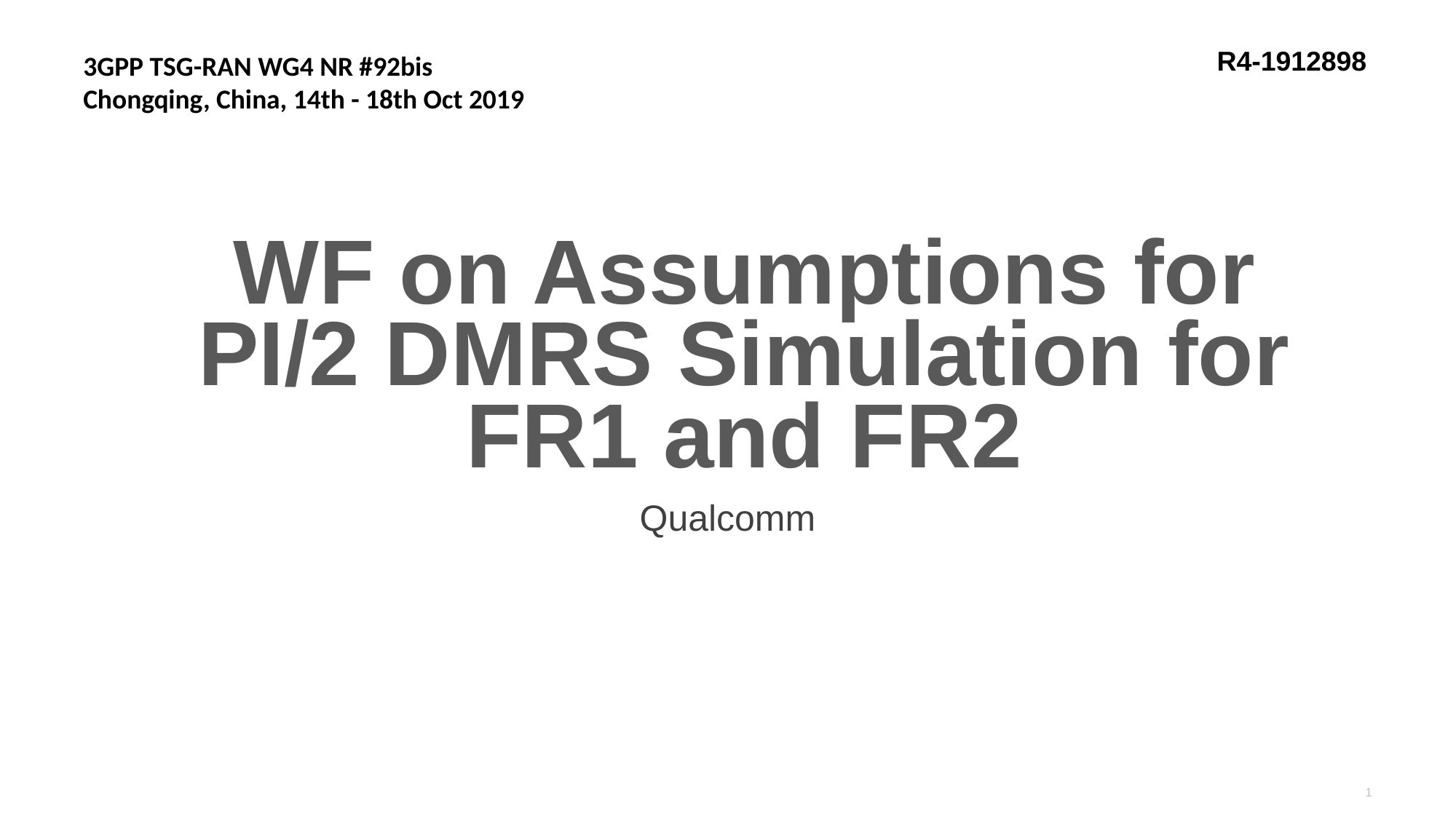

R4-1912898
3GPP TSG-RAN WG4 NR #92bis
Chongqing, China, 14th - 18th Oct 2019
# WF on Assumptions for PI/2 DMRS Simulation for FR1 and FR2
Qualcomm